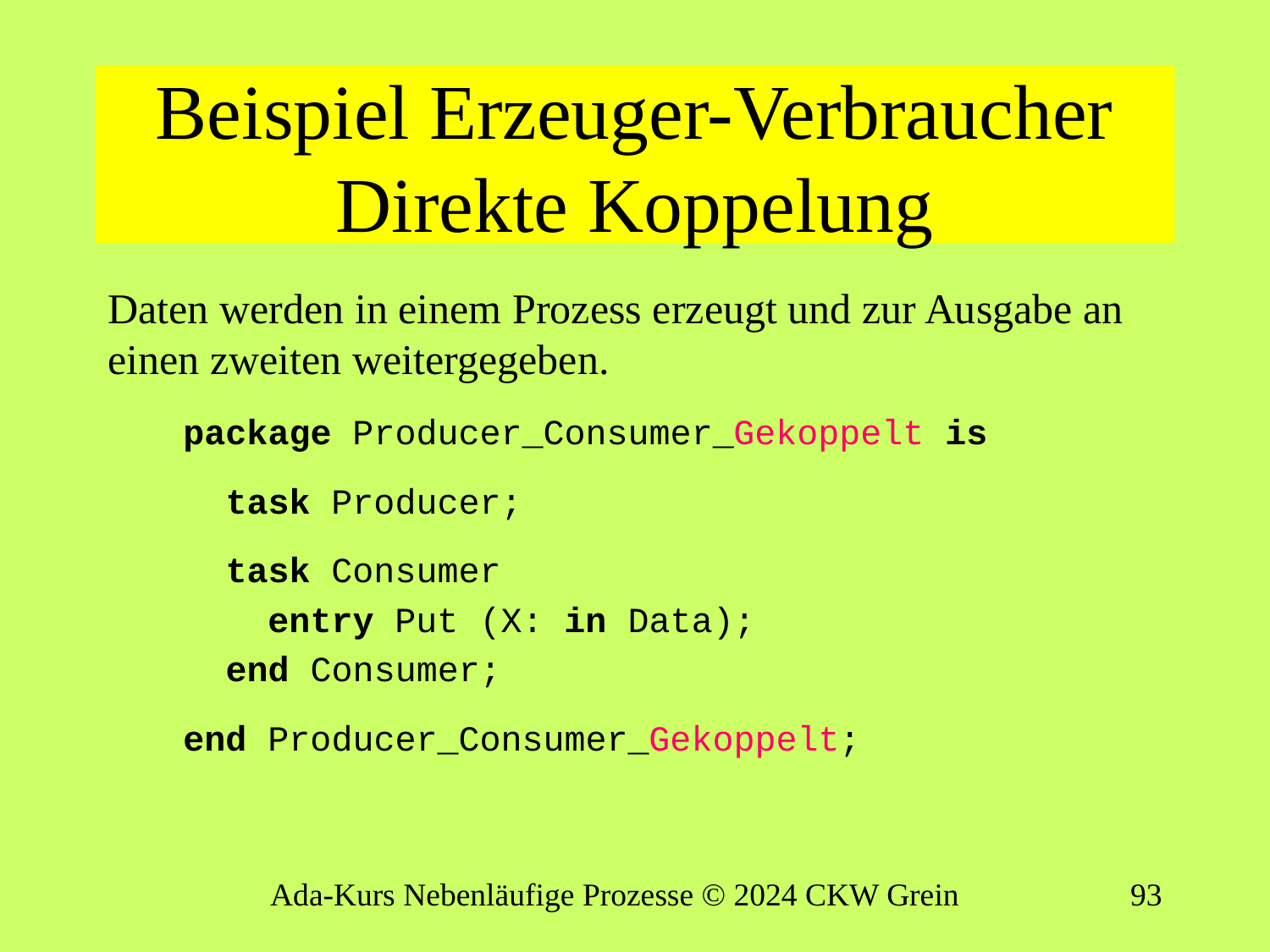

# Beispiel Erzeuger-Verbraucher Direkte Koppelung
Daten werden in einem Prozess erzeugt und zur Ausgabe an einen zweiten weitergegeben.

package Producer_Consumer_Gekoppelt is

  task Producer;

  task Consumer
    entry Put (X: in Data);
  end Consumer;

end Producer_Consumer_Gekoppelt;
Ada-Kurs Nebenläufige Prozesse © 2024 CKW Grein
93